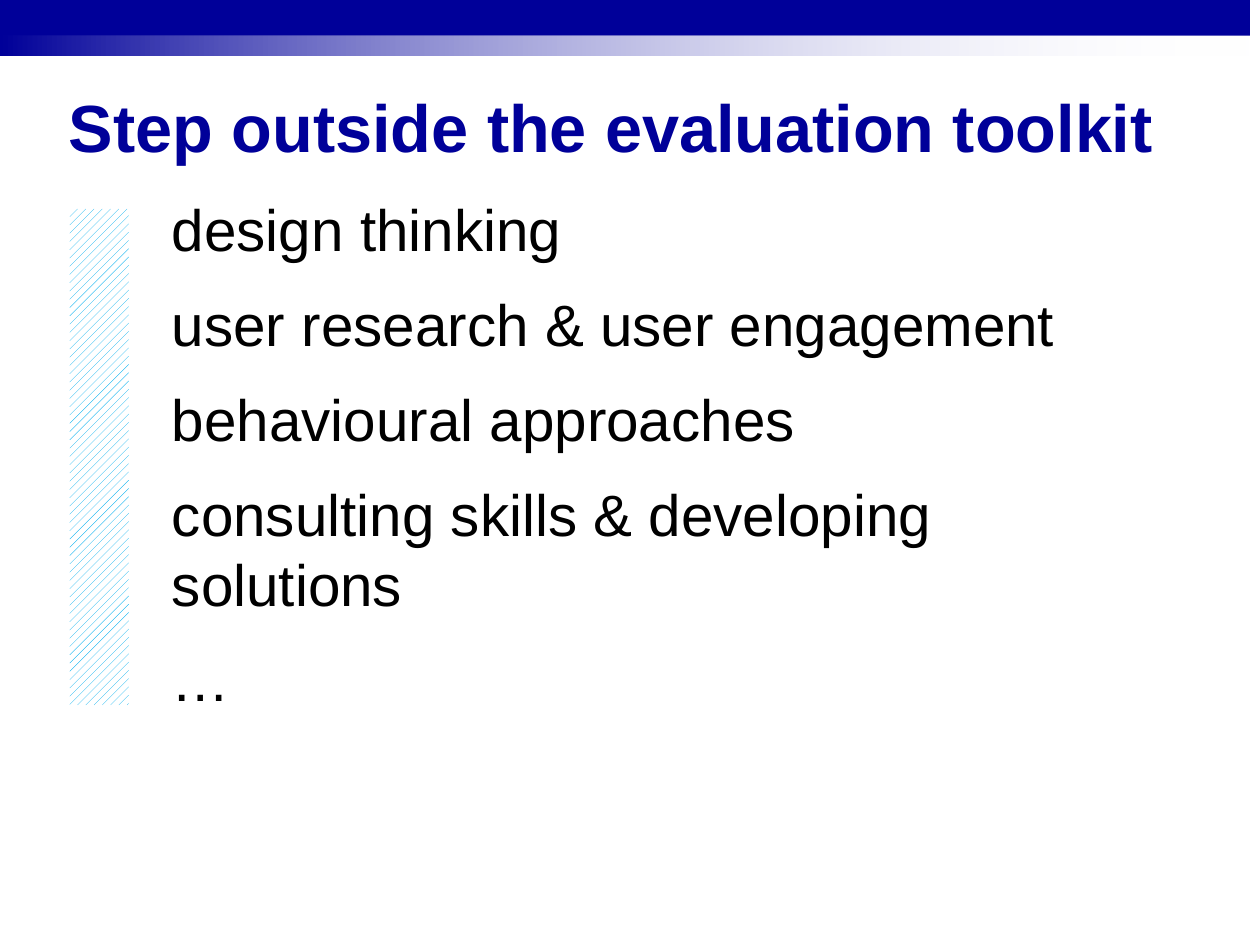

# Step outside the evaluation toolkit
design thinking
user research & user engagement
behavioural approaches
consulting skills & developing solutions
…